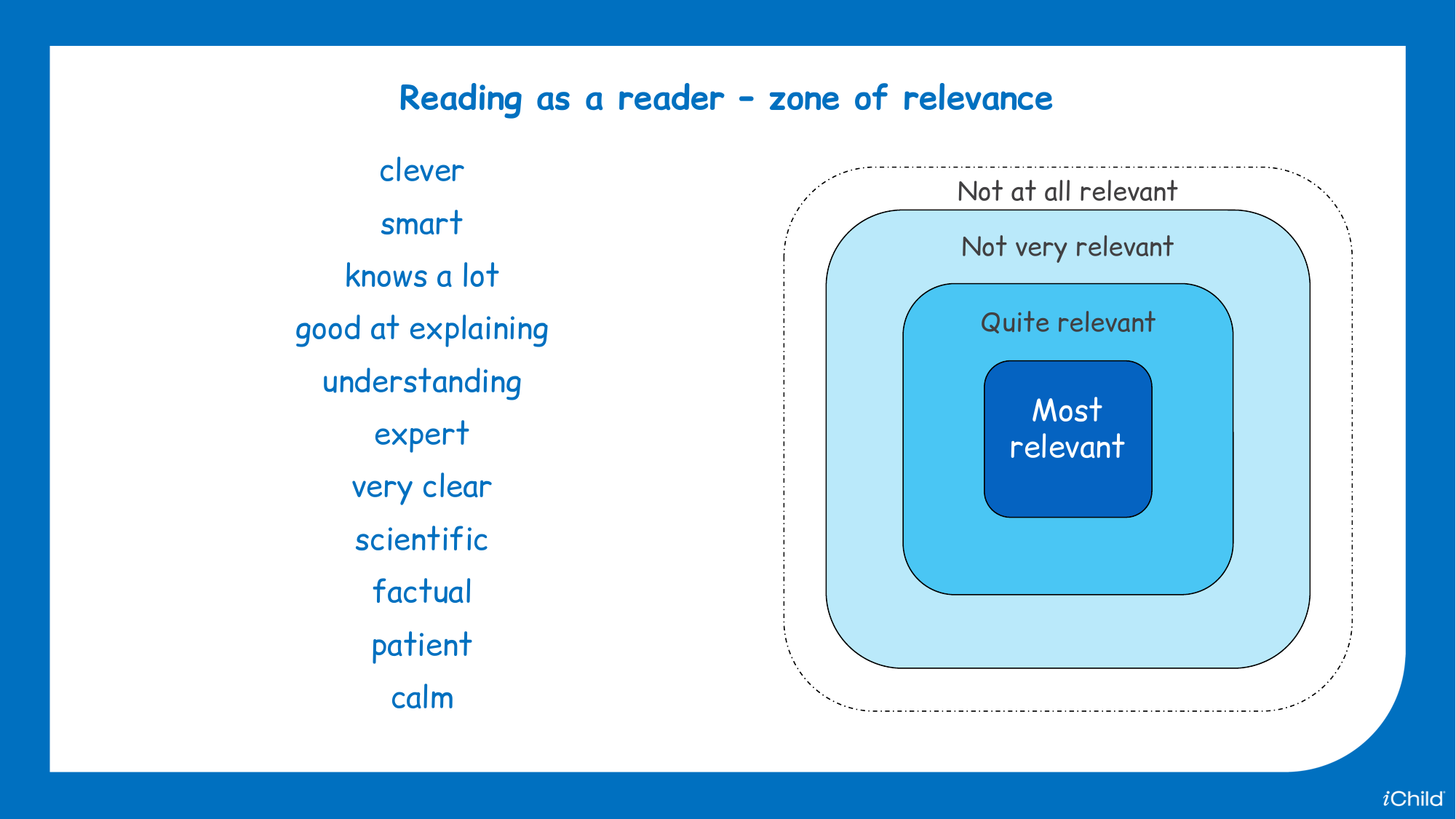

Reading as a reader – zone of relevance
clever

Not at all relevant
Not very relevant
Quite relevant
Most relevant
smart
knows a lot
good at explaining
understanding
expert
very clear
scientific
factual
patient
calm